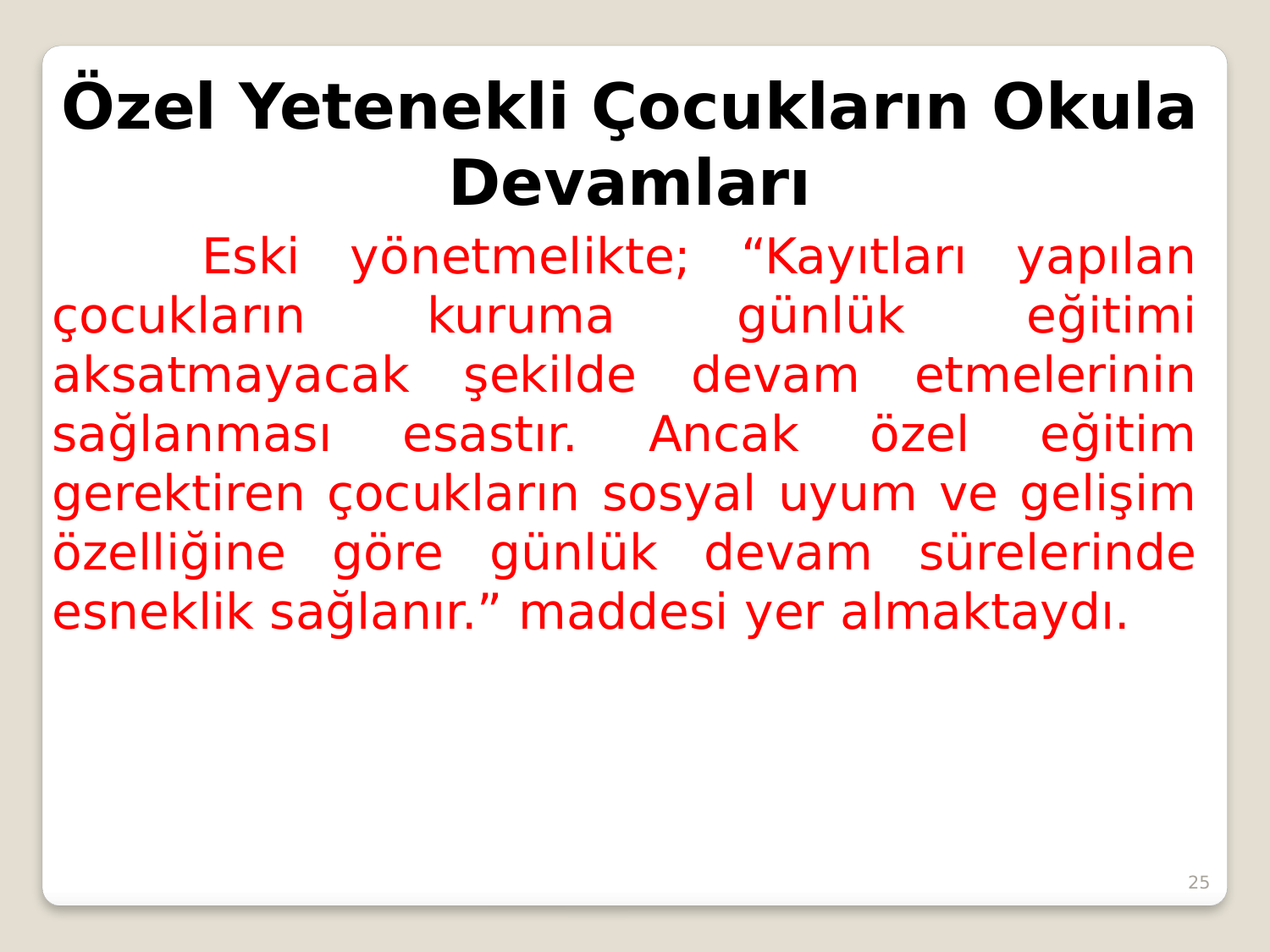

Özel Yetenekli Çocukların Okula Devamları

   Eski yönetmelikte; “Kayıtları yapılan çocukların kuruma günlük eğitimi aksatmayacak şekilde devam etmelerinin sağlanması esastır. Ancak özel eğitim gerektiren çocukların sosyal uyum ve gelişim özelliğine göre günlük devam sürelerinde esneklik sağlanır.” maddesi yer almaktaydı.
25